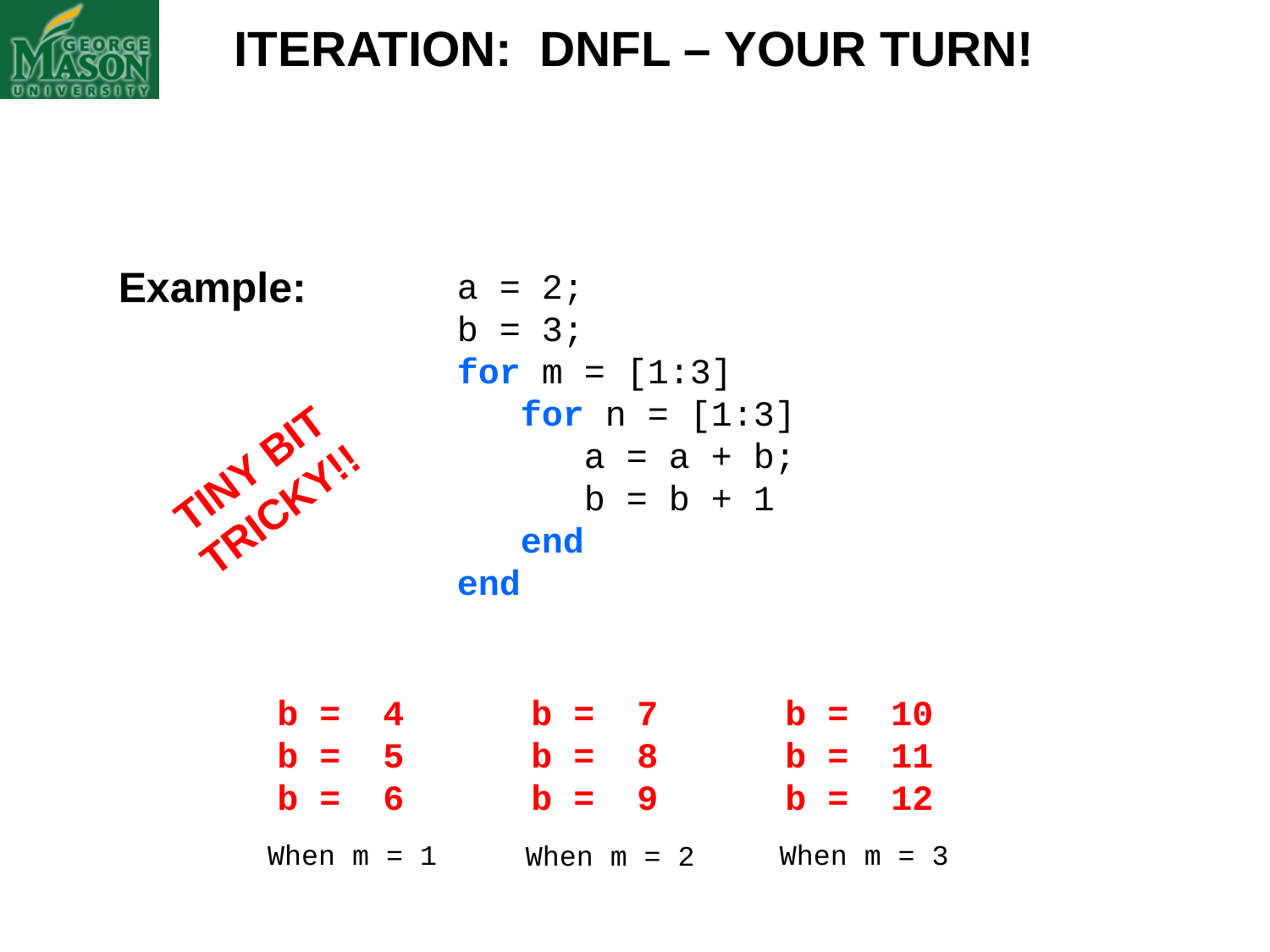

ITERATION:  DNFL – YOUR TURN!
Example:
		  a = 2;
		  b = 3;
		  for m = [1:3]
		     for n = [1:3]
	              a = a + b;
			  b = b + 1
		     end
		  end
TINY BIT
TRICKY!!
b =  4	b =  7	b =  10
b =  5	b =  8	b =  11
b =  6	b =  9	b =  12
When m = 1
When m = 3
When m = 2